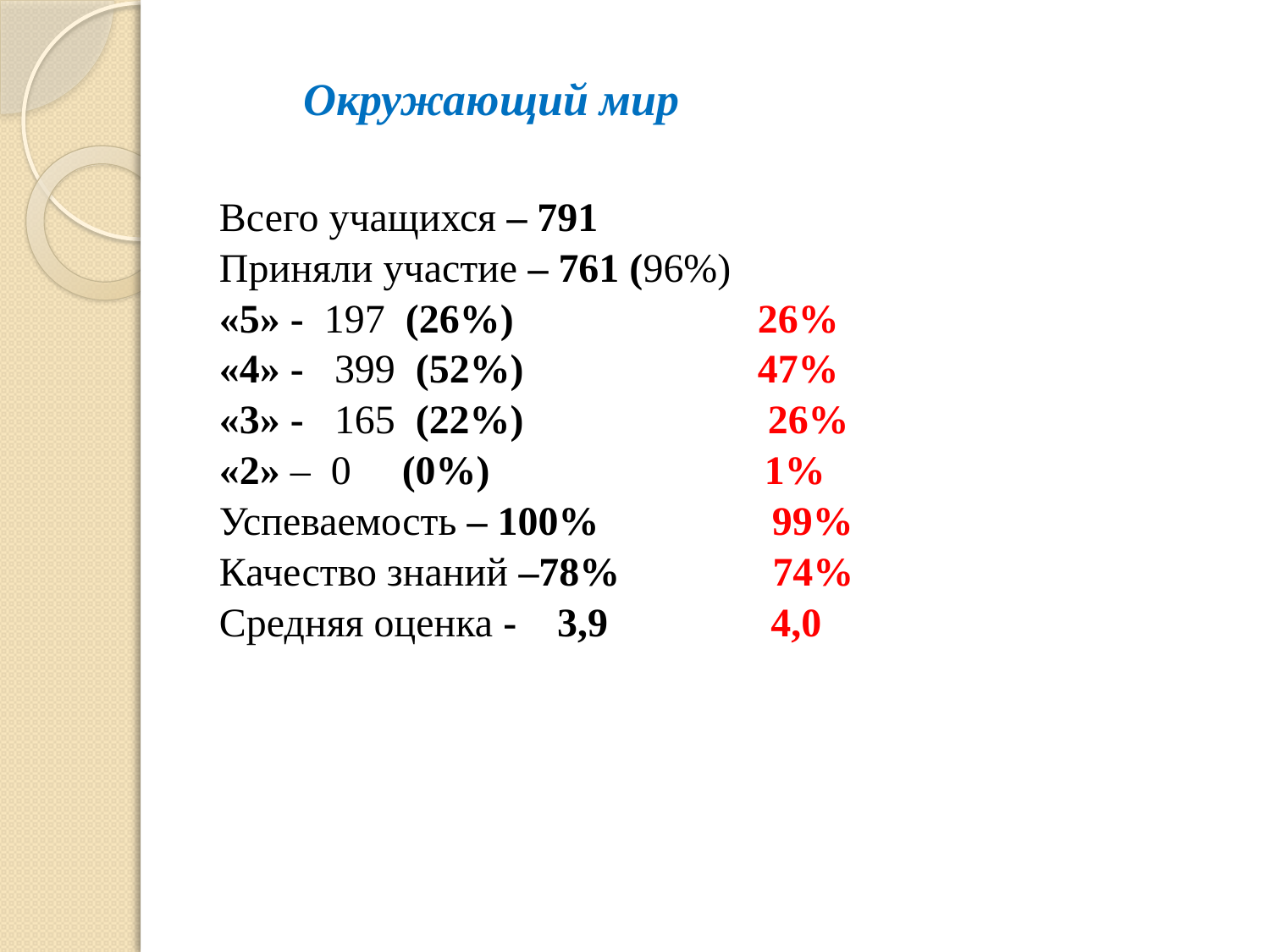

Окружающий мир

Всего учащихся – 791
Приняли участие – 761 (96%)
«5» -  197  (26%)                        26%
«4» -   399  (52%)                       47%
«3» -   165  (22%)                        26%
«2» –  0     (0%)                           1%
Успеваемость – 100%                 99%
Качество знаний –78%               74%
Средняя оценка -    3,9                4,0
#